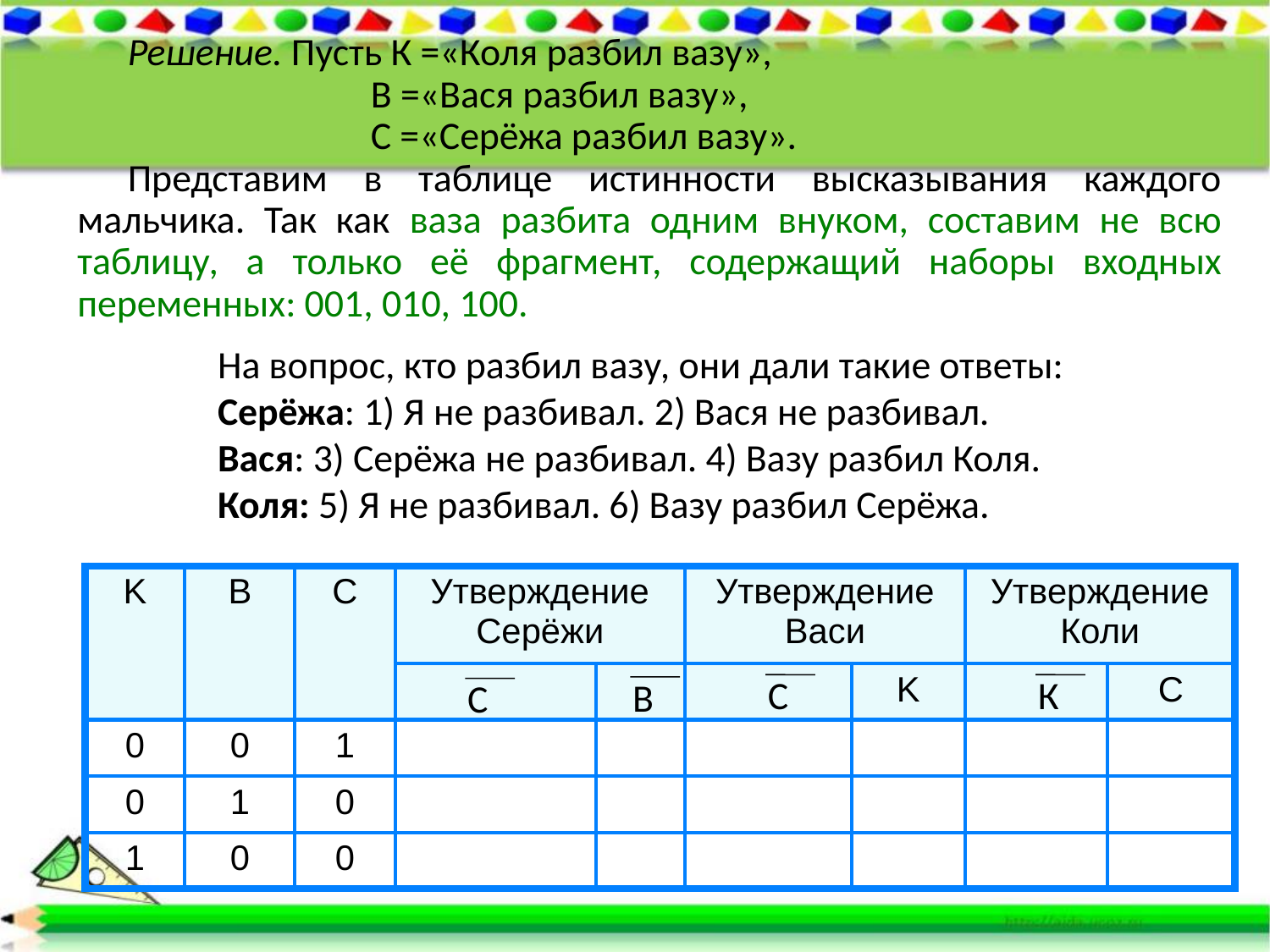

Решение. Пусть К =«Коля разбил вазу»,
                            В =«Вася разбил вазу»,
                            С =«Серёжа разбил вазу».
Представим в таблице истинности высказывания каждого мальчика. Так как ваза разбита одним внуком, составим не всю таблицу, а только её фрагмент, содержащий наборы входных переменных: 001, 010, 100.
На вопрос, кто разбил вазу, они дали такие ответы:
Серёжа: 1) Я не разбивал. 2) Вася не разбивал.
Вася: 3) Серёжа не разбивал. 4) Вазу разбил Коля.
Коля: 5) Я не разбивал. 6) Вазу разбил Серёжа.
| K | B | C | Утверждение Серёжи |  | Утверждение Васи |  | Утверждение Коли |  |
| --- | --- | --- | --- | --- | --- | --- | --- | --- |
|  |  |  |  |  |  | K |  | C |
| 0 | 0 | 1 |  |  |  |  |  |  |
| 0 | 1 | 0 |  |  |  |  |  |  |
| 1 | 0 | 0 |  |  |  |  |  |  |
С

К

В

С